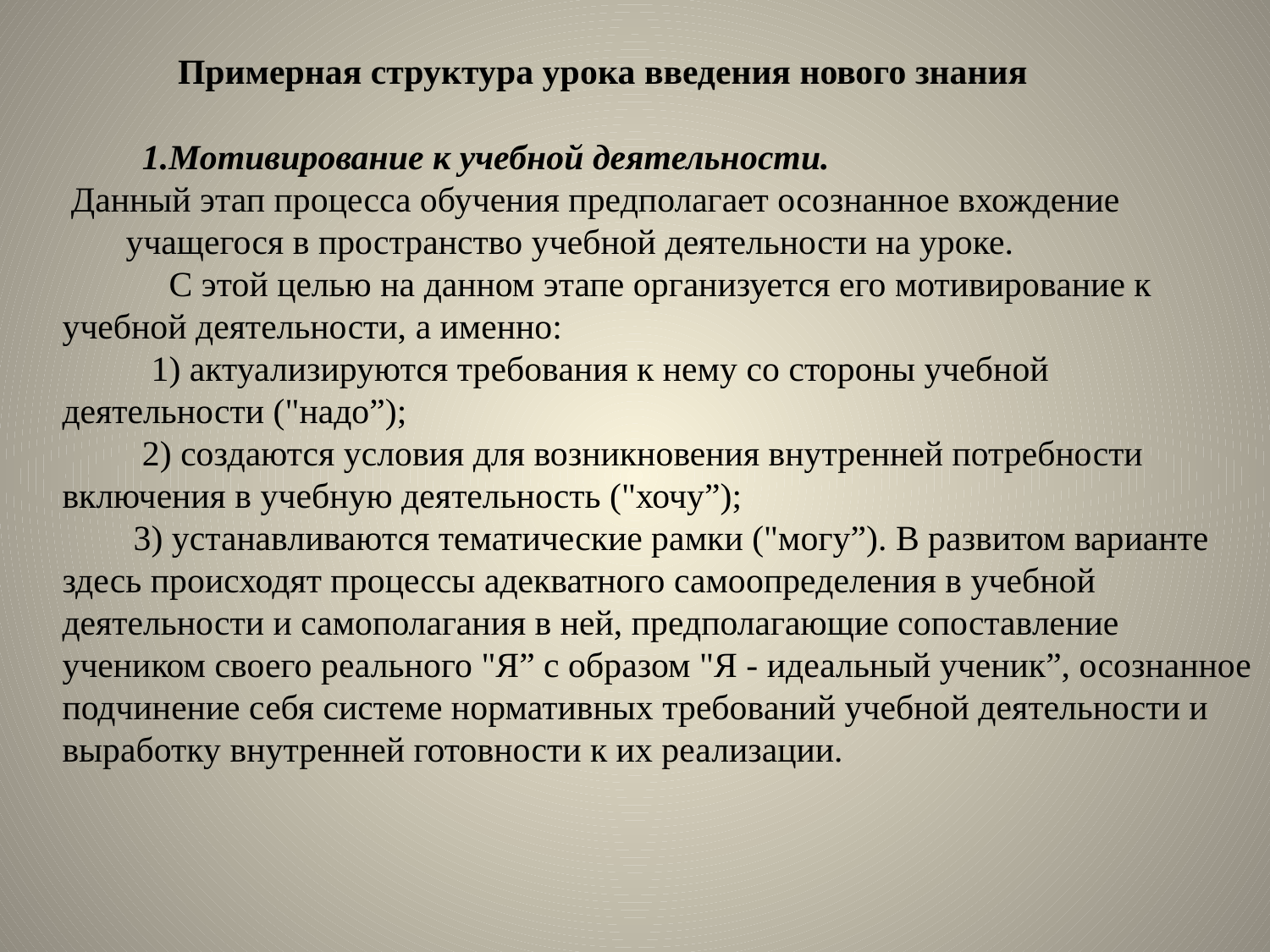

Примерная структура урока введения нового знания

         1.Мотивирование к учебной деятельности.
 Данный этап процесса обучения предполагает осознанное вхождение учащегося в пространство учебной деятельности на уроке.
            С этой целью на данном этапе организуется его мотивирование к учебной деятельности, а именно:
          1) актуализируются требования к нему со стороны учебной деятельности ("надо”);
         2) создаются условия для возникновения внутренней потребности включения в учебную деятельность ("хочу”);
        3) устанавливаются тематические рамки ("могу”). В развитом варианте здесь происходят процессы адекватного самоопределения в учебной деятельности и самополагания в ней, предполагающие сопоставление учеником своего реального "Я” с образом "Я - идеальный ученик”, осознанное подчинение себя системе нормативных требований учебной деятельности и выработку внутренней готовности к их реализации.